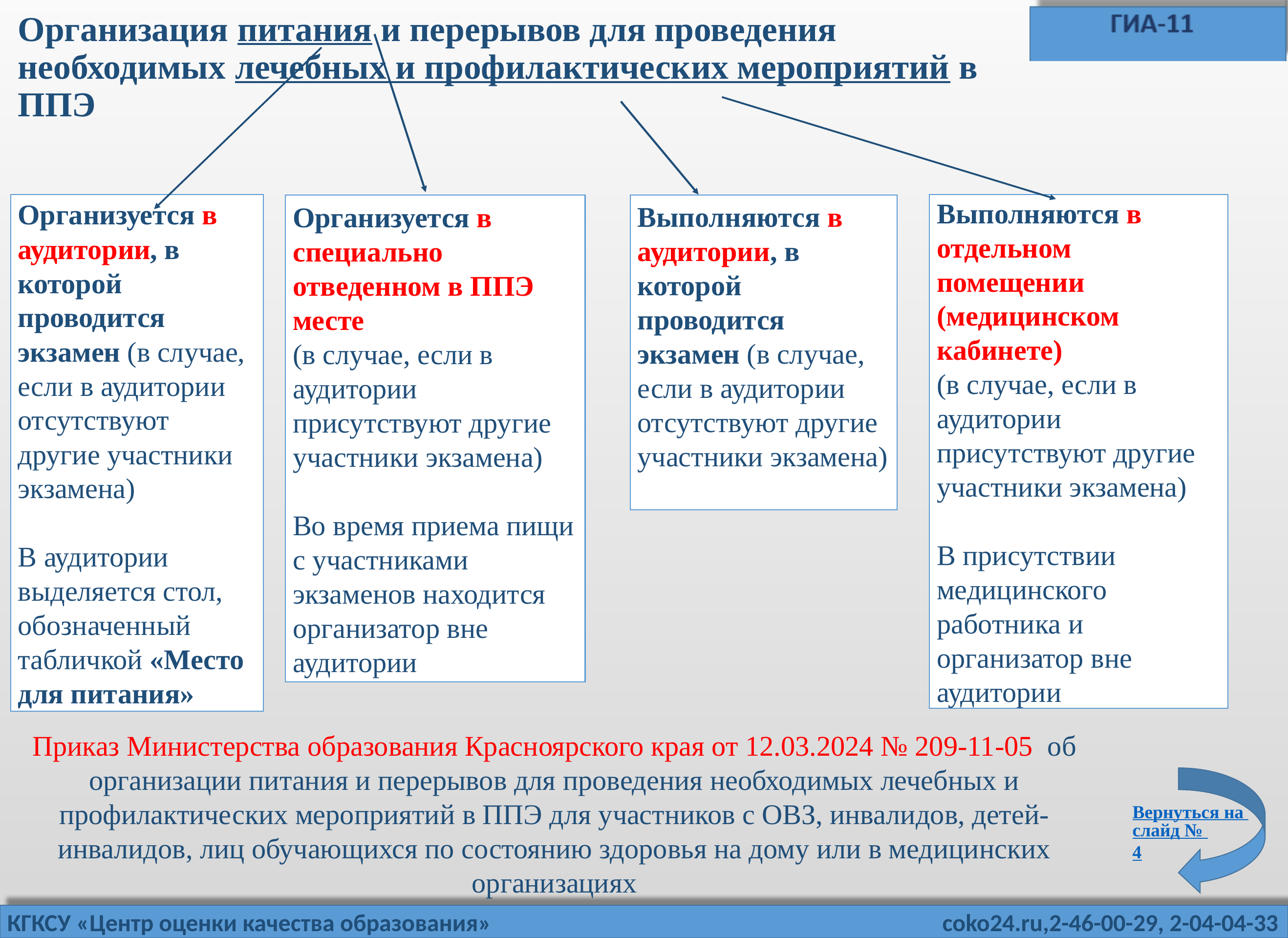

# Организация питания и перерывов для проведения необходимых лечебных и профилактических мероприятий в ППЭ
Организуется в аудитории, в которой проводится экзамен (в случае, если в аудитории отсутствуют другие участники экзамена)

В аудитории выделяется стол, обозначенный табличкой «Место для питания»
Выполняются в отдельном помещении (медицинском кабинете)
(в случае, если в аудитории присутствуют другие участники экзамена)

В присутствии медицинского работника и организатор вне аудитории
Организуется в специально отведенном в ППЭ месте
(в случае, если в аудитории присутствуют другие участники экзамена)

Во время приема пищи с участниками экзаменов находится организатор вне аудитории
Выполняются в аудитории, в которой проводится экзамен (в случае, если в аудитории отсутствуют другие участники экзамена)

Приказ Министерства образования Красноярского края от 12.03.2024 № 209-11-05  об организации питания и перерывов для проведения необходимых лечебных и профилактических мероприятий в ППЭ для участников с ОВЗ, инвалидов, детей-инвалидов, лиц обучающихся по состоянию здоровья на дому или в медицинских организациях

Вернуться на слайд № 4